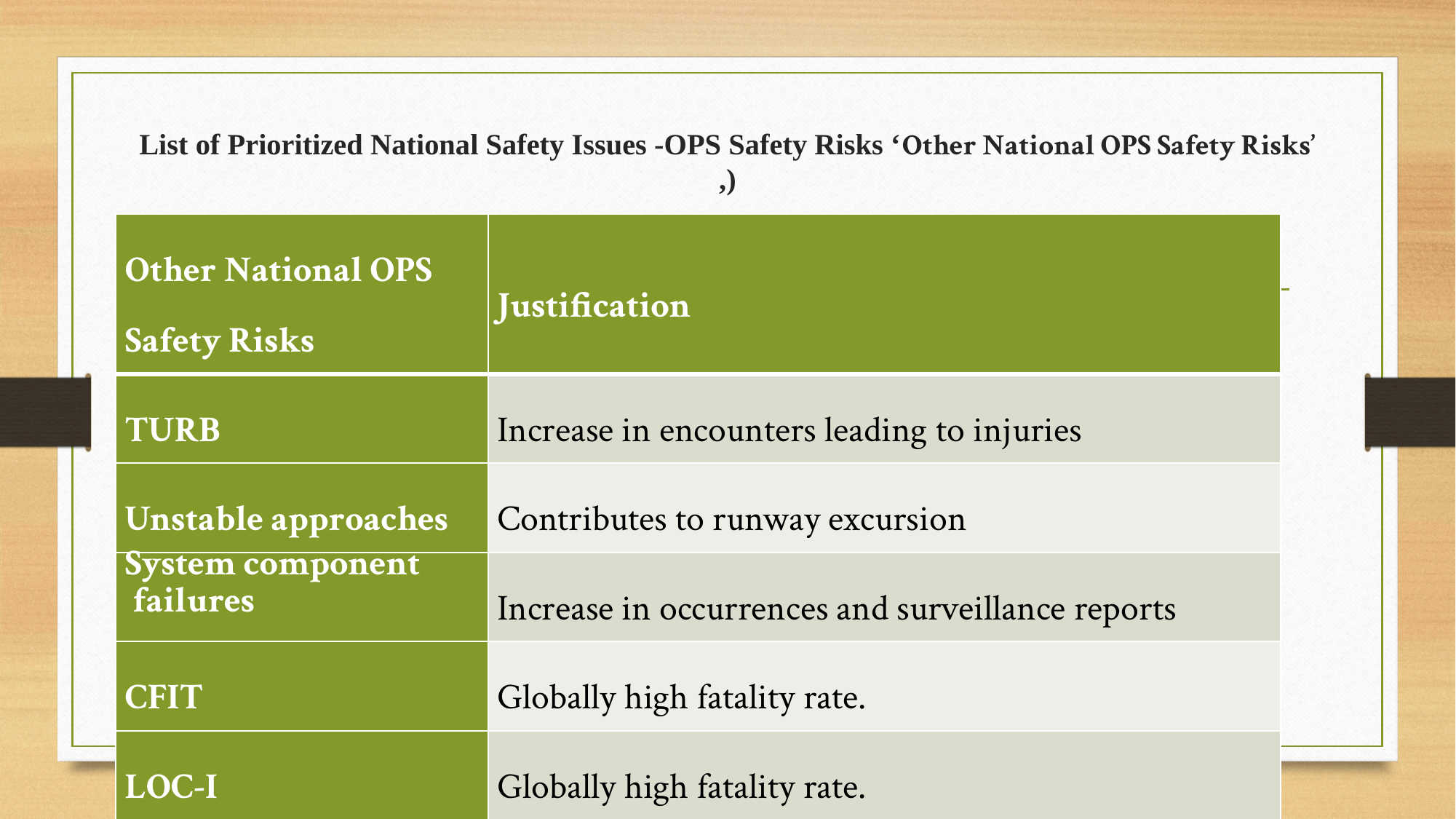

# List of Prioritized National Safety Issues -OPS Safety Risks ‘Other National OPS Safety Risks’ ,)
| Other National OPS Safety Risks | Justification |
| --- | --- |
| TURB | Increase in encounters leading to injuries |
| Unstable approaches | Contributes to runway excursion |
| System component failures | Increase in occurrences and surveillance reports |
| CFIT | Globally high fatality rate. |
| LOC-I | Globally high fatality rate. |